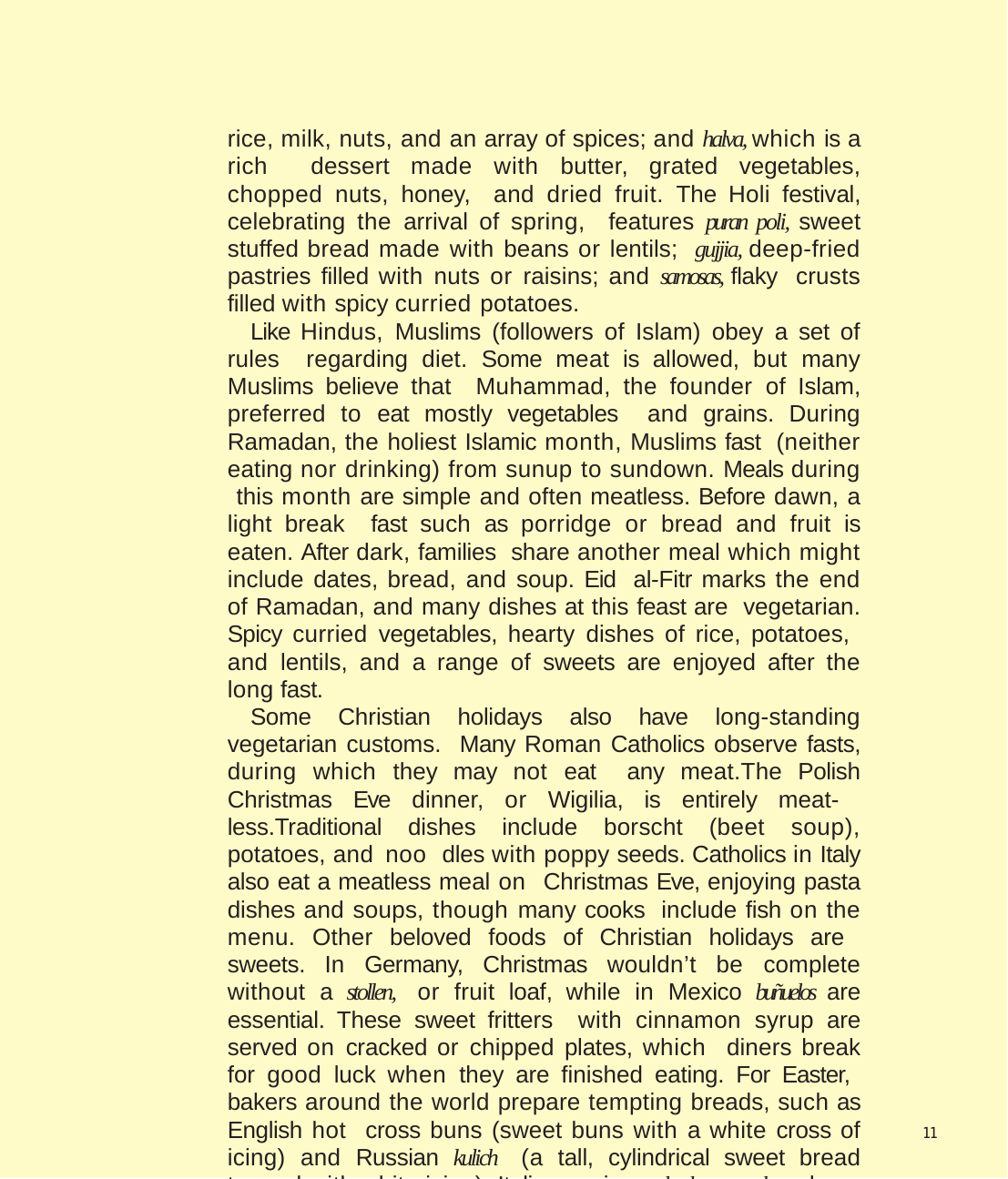

rice, milk, nuts, and an array of spices; and halva, which is a rich  dessert made with butter, grated vegetables, chopped nuts, honey,  and dried fruit. The Holi festival, celebrating the arrival of spring,  features puran poli, sweet stuffed bread made with beans or lentils;  gujjia, deep-fried pastries filled with nuts or raisins; and samosas, flaky  crusts filled with spicy curried potatoes.
Like Hindus, Muslims (followers of Islam) obey a set of rules  regarding diet. Some meat is allowed, but many Muslims believe that  Muhammad, the founder of Islam, preferred to eat mostly vegetables  and grains. During Ramadan, the holiest Islamic month, Muslims fast  (neither eating nor drinking) from sunup to sundown. Meals during  this month are simple and often meatless. Before dawn, a light break­  fast such as porridge or bread and fruit is eaten. After dark, families  share another meal which might include dates, bread, and soup. Eid  al-Fitr marks the end of Ramadan, and many dishes at this feast are  vegetarian. Spicy curried vegetables, hearty dishes of rice, potatoes,  and lentils, and a range of sweets are enjoyed after the long fast.
Some Christian holidays also have long-standing vegetarian customs.  Many Roman Catholics observe fasts, during which they may not eat  any meat.The Polish Christmas Eve dinner, or Wigilia, is entirely meat-  less.Traditional dishes include borscht (beet soup), potatoes, and noo­  dles with poppy seeds. Catholics in Italy also eat a meatless meal on  Christmas Eve, enjoying pasta dishes and soups, though many cooks  include fish on the menu. Other beloved foods of Christian holidays are  sweets. In Germany, Christmas wouldn’t be complete without a stollen,  or fruit loaf, while in Mexico buñuelos are essential. These sweet fritters  with cinnamon syrup are served on cracked or chipped plates, which  diners break for good luck when they are finished eating. For Easter,  bakers around the world prepare tempting breads, such as English hot  cross buns (sweet buns with a white cross of icing) and Russian kulich  (a tall, cylindrical sweet bread topped with white icing). Italians enjoy  colomba pasquale, a dove-shaped bread studded with dried fruit or nuts,  while Greeks celebrate with tsouréki, braided sweet bread decorated with  hard-boiled eggs dyed red.
11